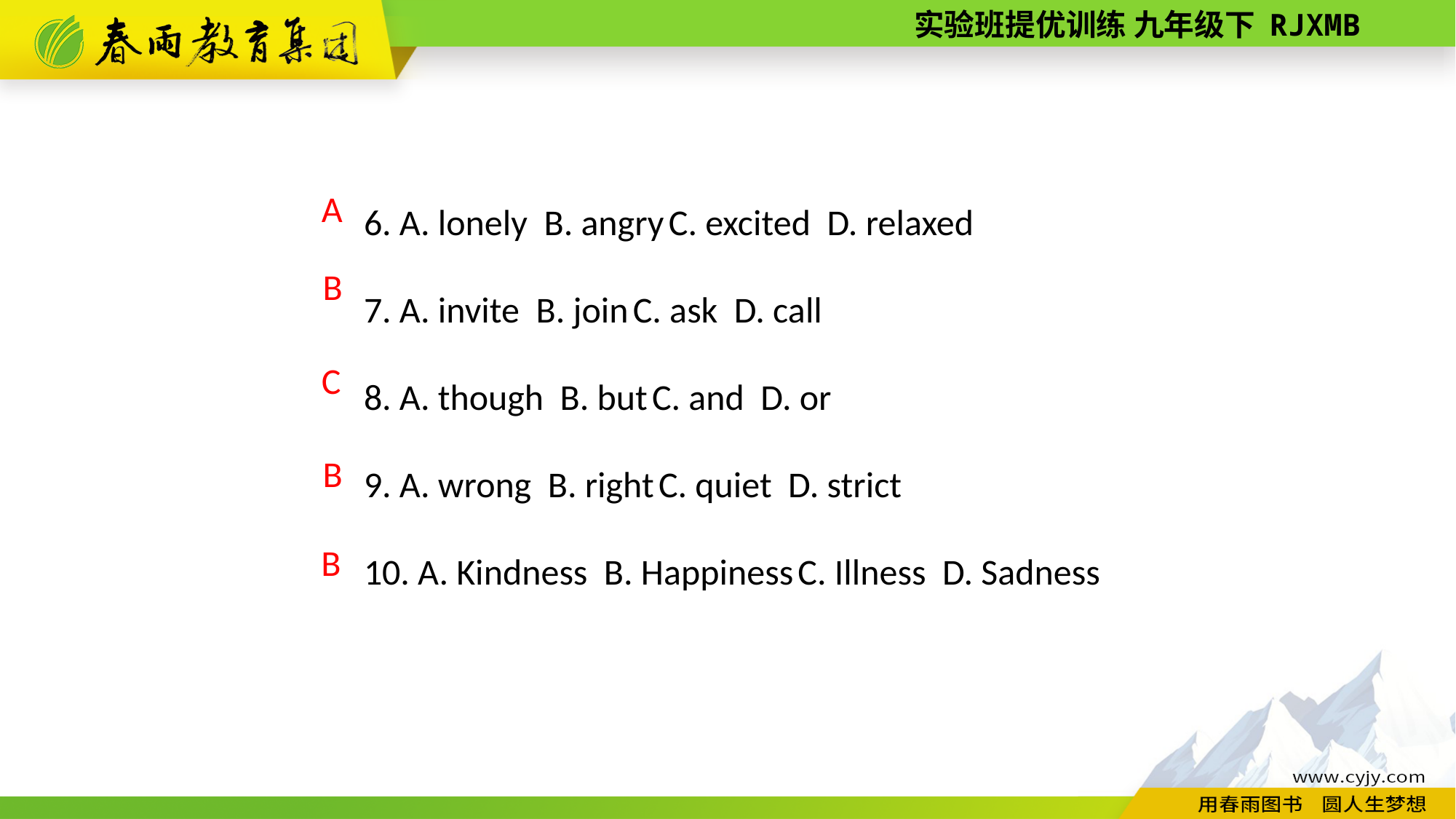

6. A. lonely  B. angry C. excited  D. relaxed
7. A. invite  B. join C. ask  D. call
8. A. though  B. but C. and  D. or
9. A. wrong  B. right C. quiet  D. strict
10. A. Kindness  B. Happiness C. Illness  D. Sadness
A
B
C
B
B